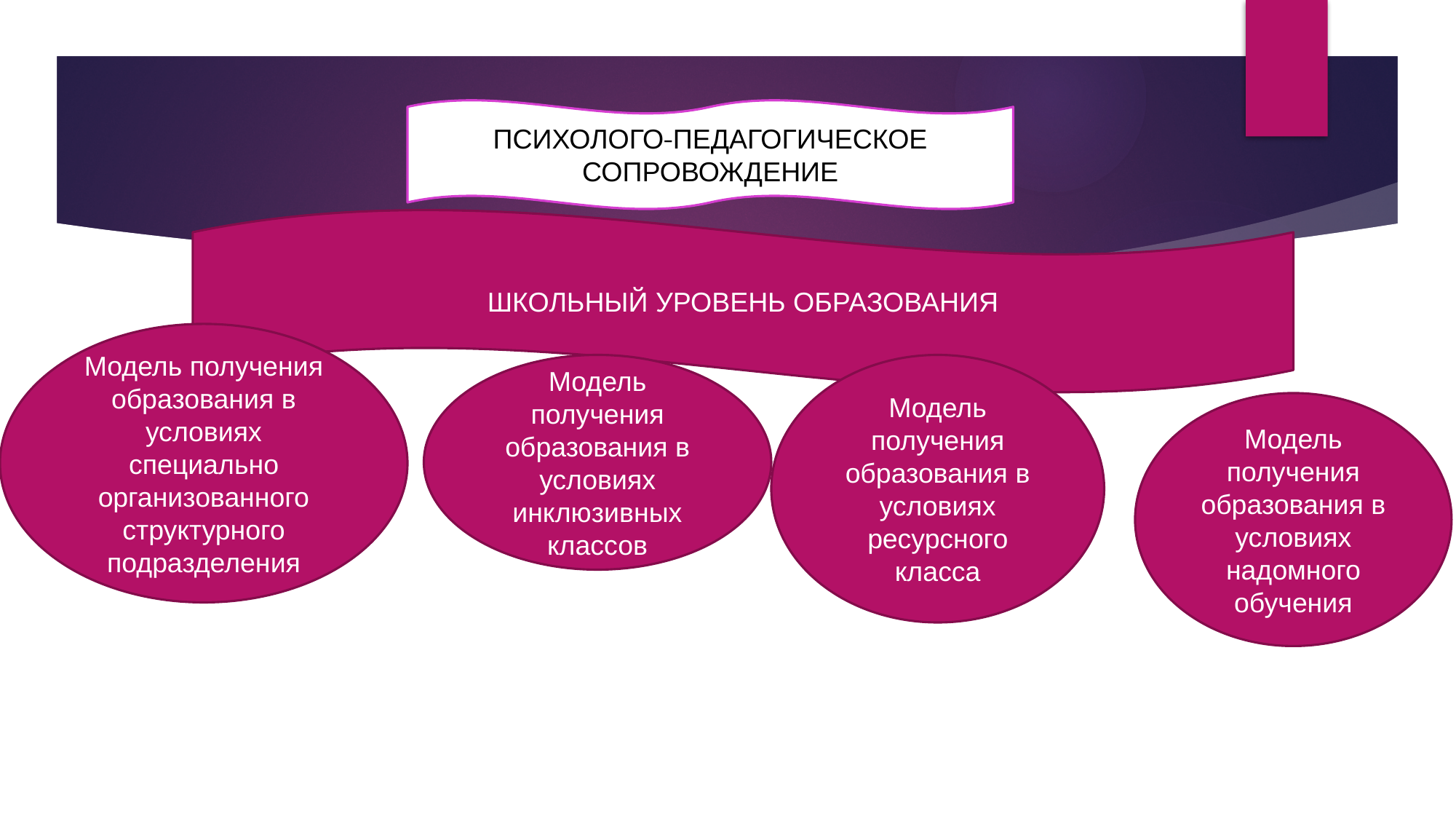

ПСИХОЛОГО-ПЕДАГОГИЧЕСКОЕ СОПРОВОЖДЕНИЕ
ШКОЛЬНЫЙ УРОВЕНЬ ОБРАЗОВАНИЯ
Модель получения образования в условиях специально организованного структурного подразделения
Модель получения образования в условиях инклюзивных классов
Модель получения образования в условиях ресурсного класса
Модель получения образования в условиях надомного обучения